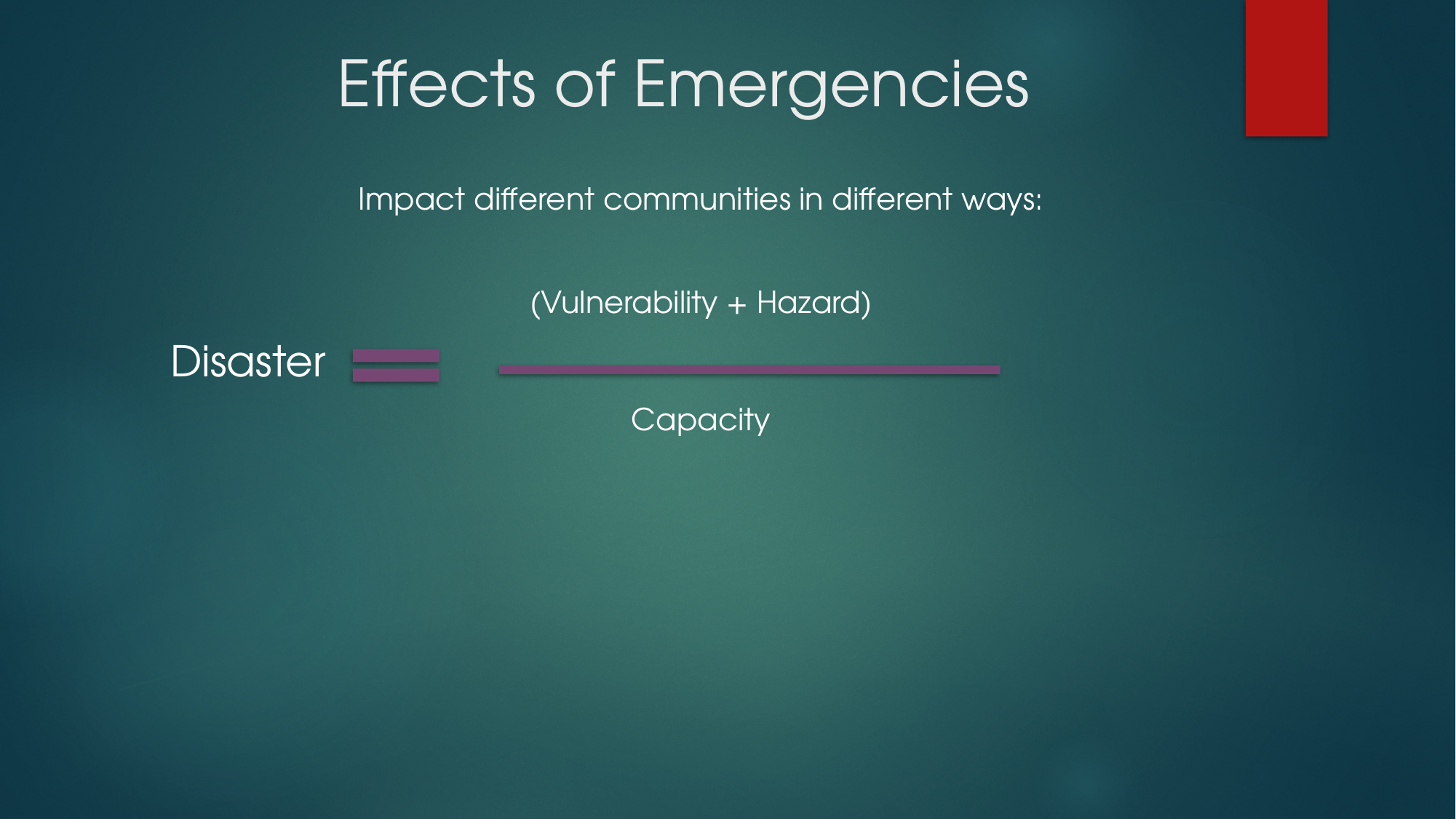

# Effects of Emergencies
Impact different communities in different ways:

(Vulnerability + Hazard)
Disaster
Capacity